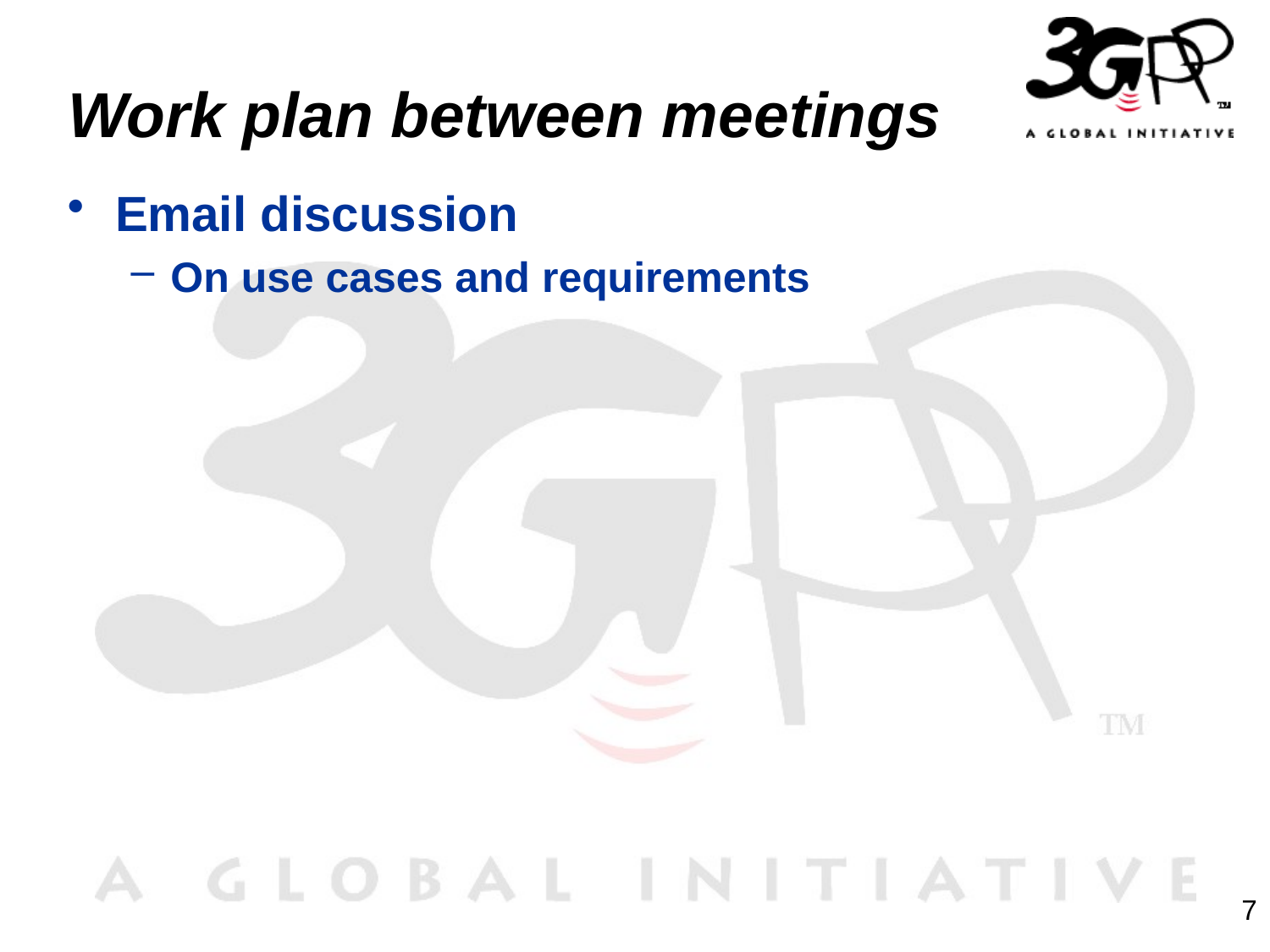

# Work plan between meetings
Email discussion
On use cases and requirements

7